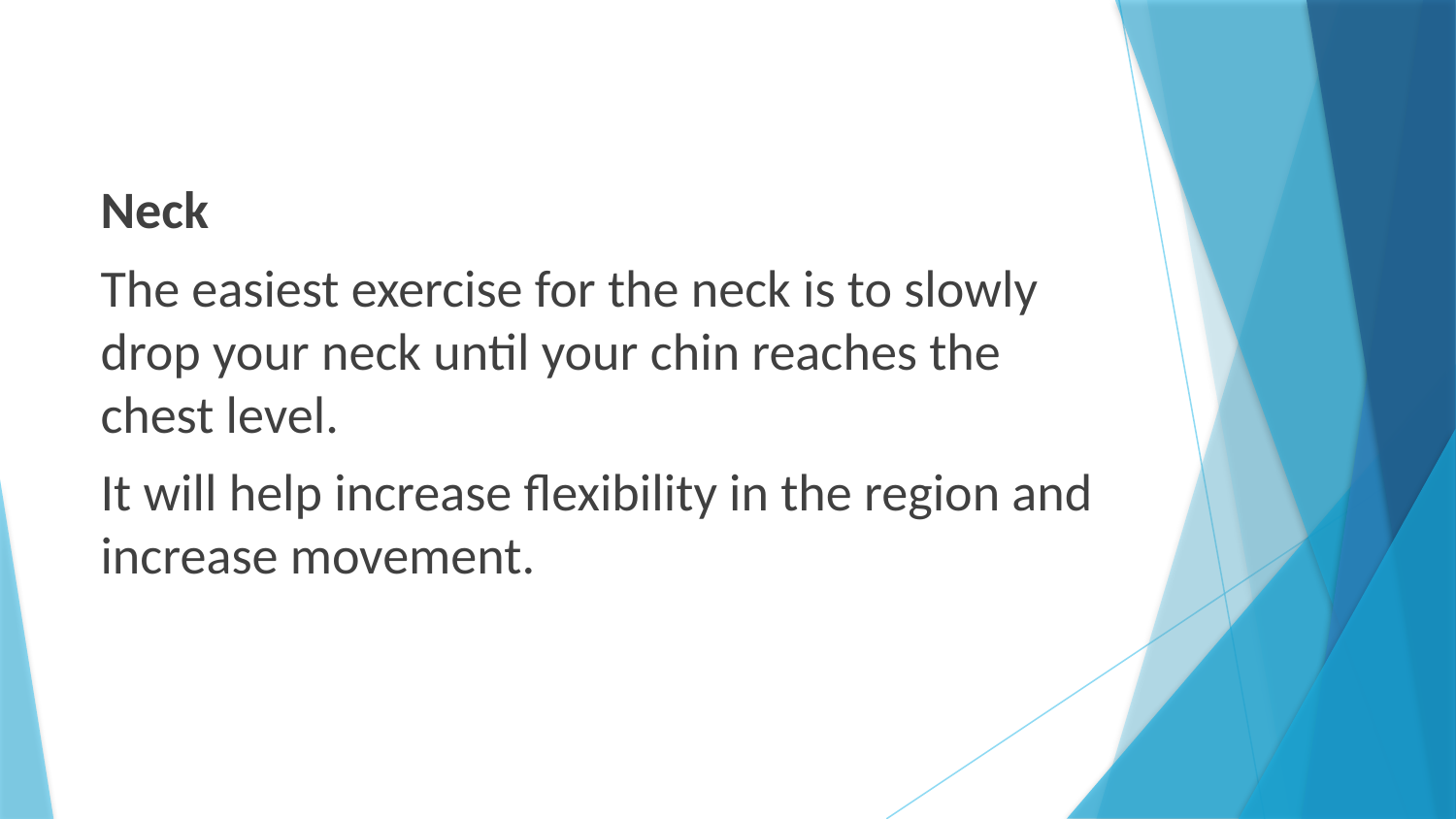

Neck
The easiest exercise for the neck is to slowly drop your neck until your chin reaches the chest level.
It will help increase flexibility in the region and increase movement.